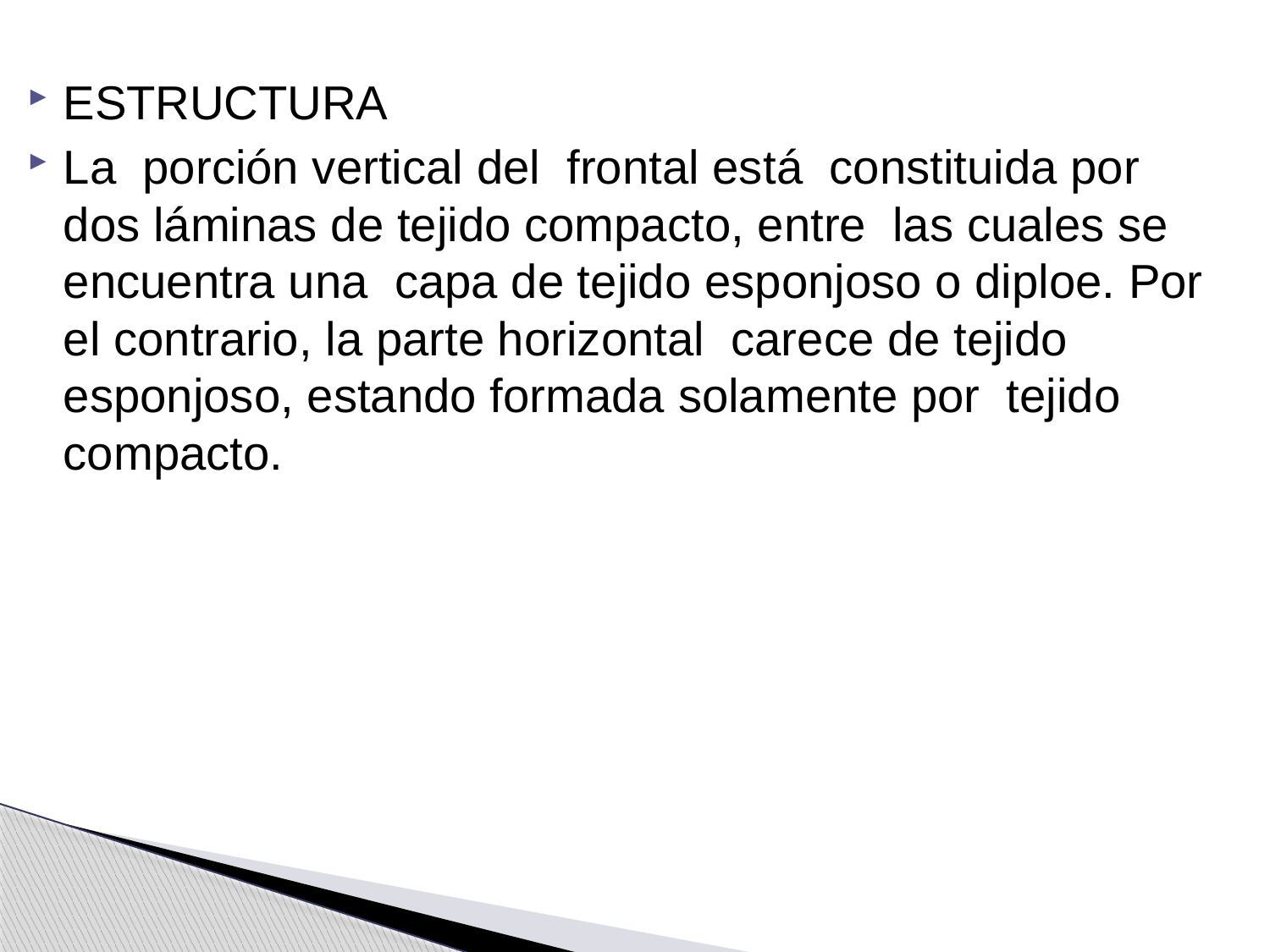

ESTRUCTURA
La  porción vertical del  frontal está  constituida por  dos láminas de tejido compacto, entre  las cuales se encuentra una  capa de tejido esponjoso o diploe. Por el contrario, la parte horizontal  carece de tejido  esponjoso, estando formada solamente por  tejido compacto.